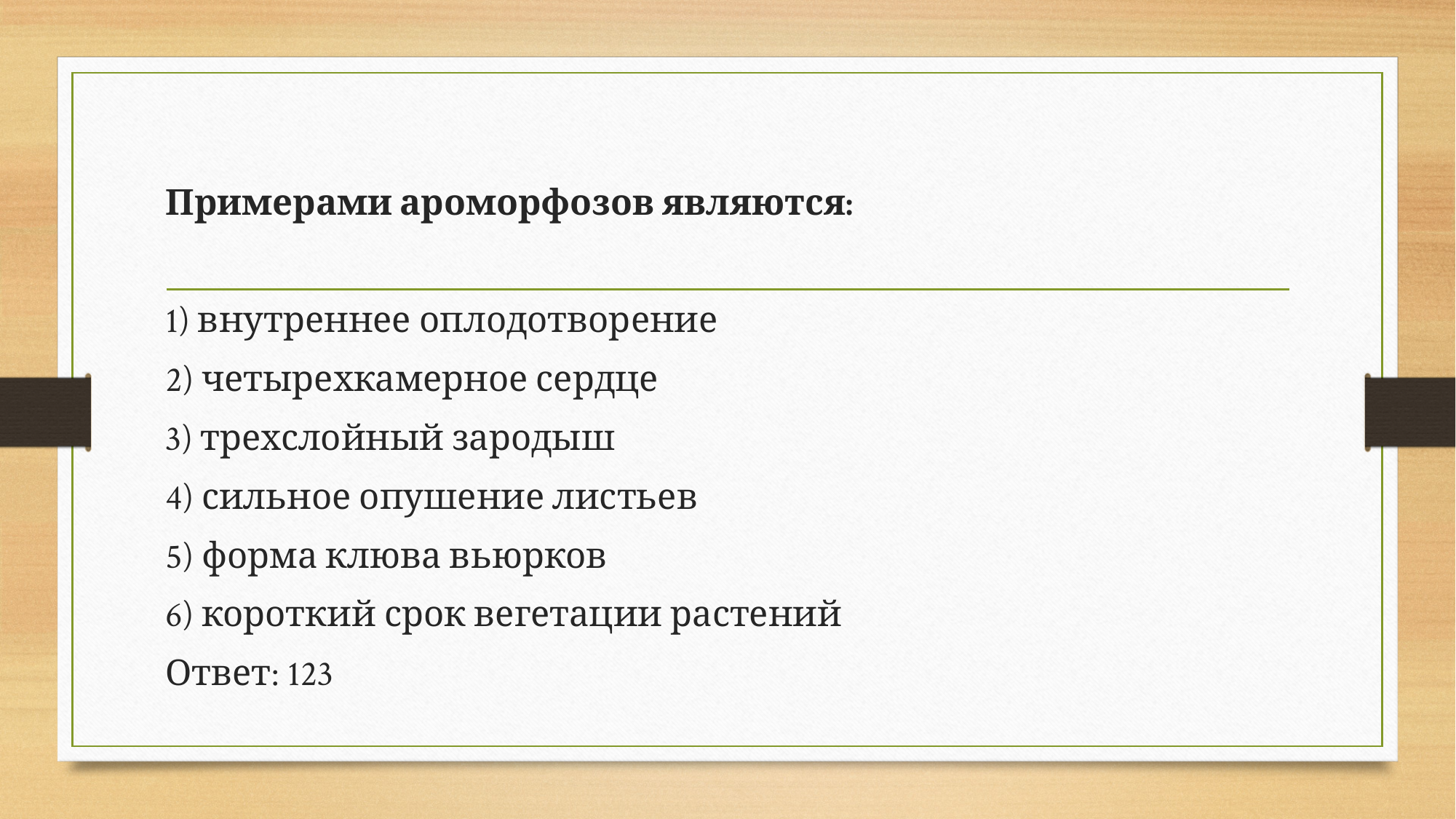

#
Примерами ароморфозов являются:

1) внутреннее оплодотворение
2) четырехкамерное сердце
3) трехслойный зародыш
4) сильное опушение листьев
5) форма клюва вьюрков
6) короткий срок вегетации растений
Ответ: 123